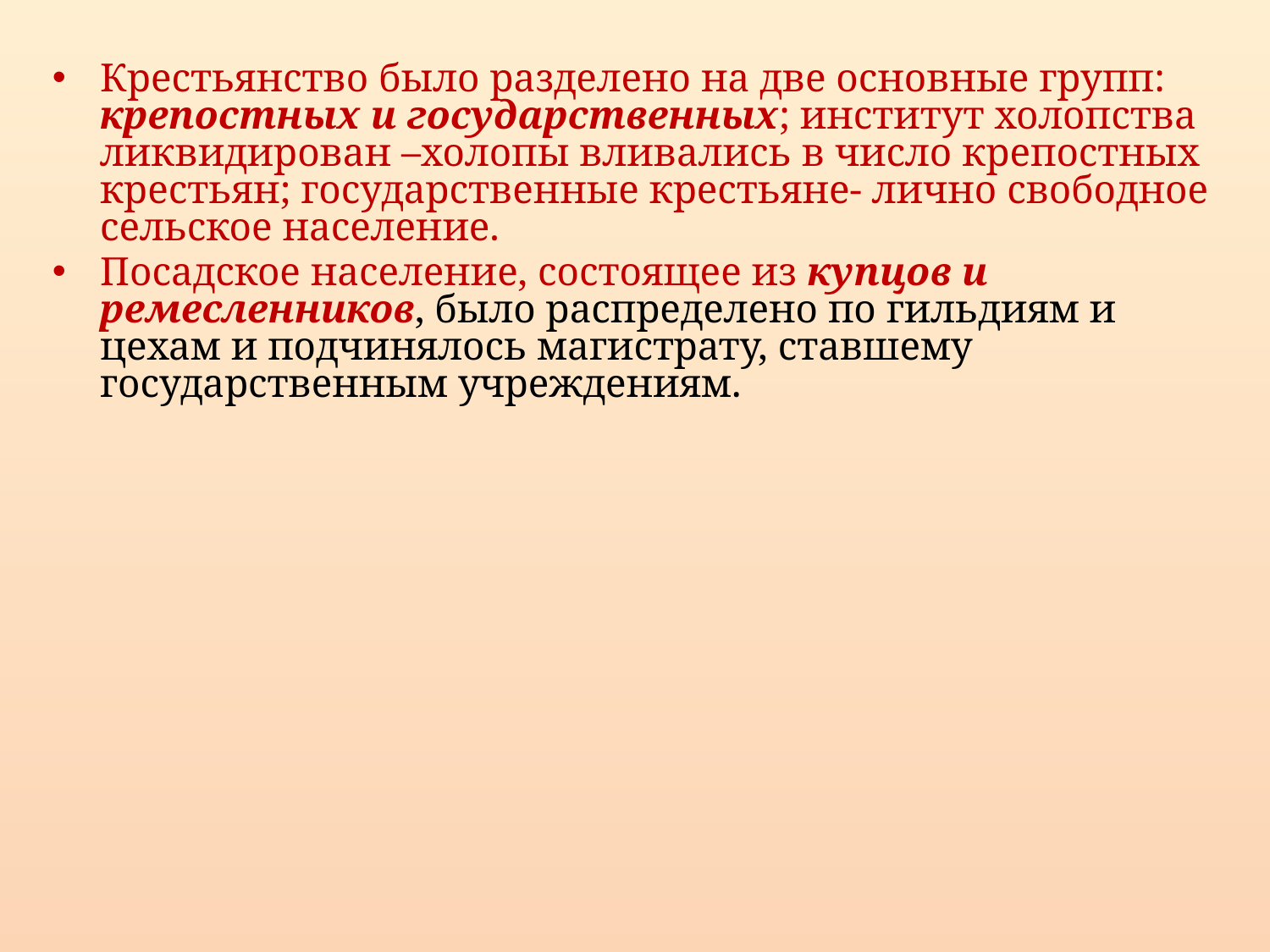

Крестьянство было разделено на две основные групп: крепостных и государственных; институт холопства ликвидирован –холопы вливались в число крепостных крестьян; государственные крестьяне- лично свободное сельское население.
Посадское население, состоящее из купцов и ремесленников, было распределено по гильдиям и цехам и подчинялось магистрату, ставшему государственным учреждениям.